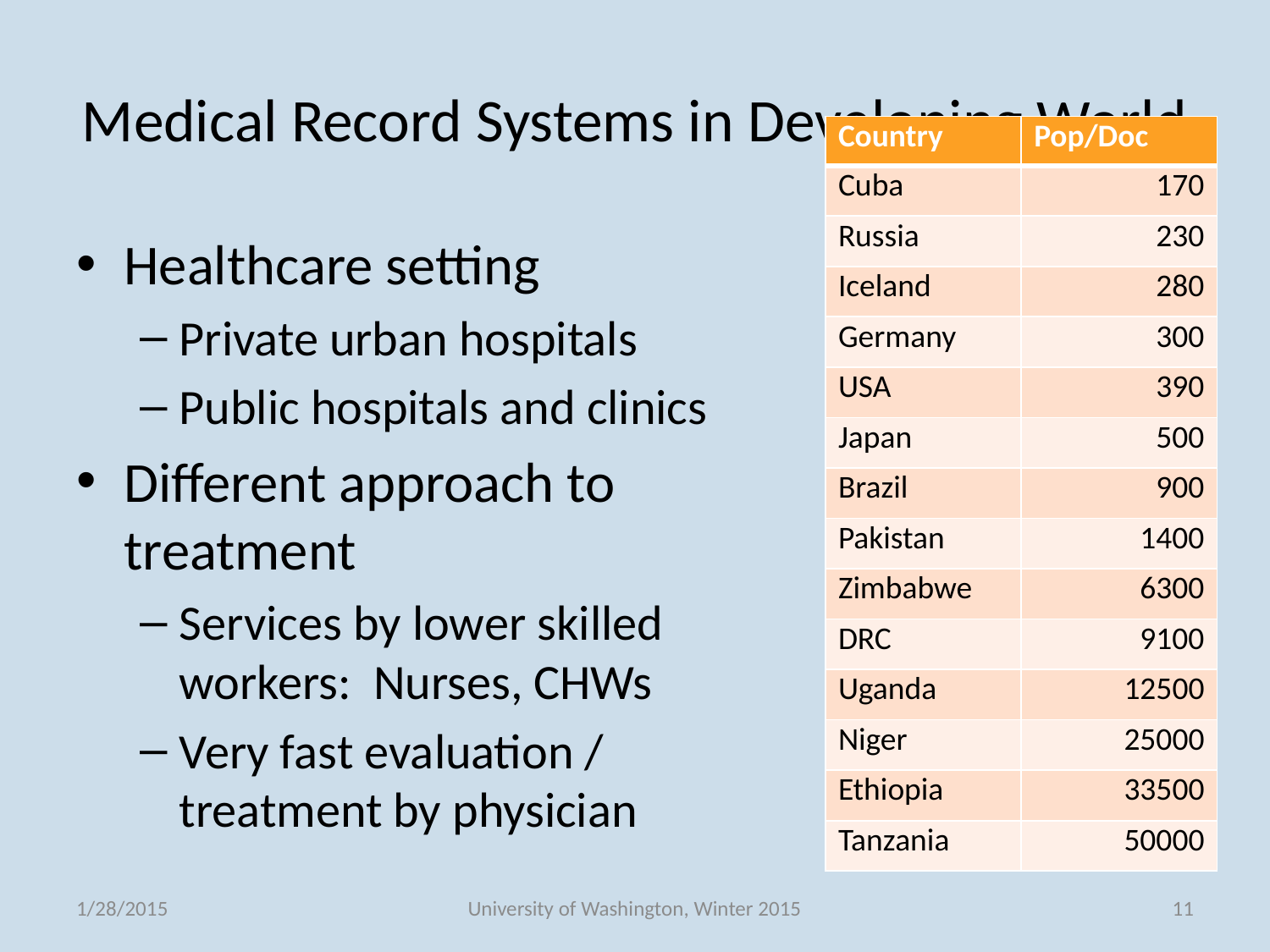

# Medical Record Systems in Developing World
| Country | Pop/Doc |
| --- | --- |
| Cuba | 170 |
| Russia | 230 |
| Iceland | 280 |
| Germany | 300 |
| USA | 390 |
| Japan | 500 |
| Brazil | 900 |
| Pakistan | 1400 |
| Zimbabwe | 6300 |
| DRC | 9100 |
| Uganda | 12500 |
| Niger | 25000 |
| Ethiopia | 33500 |
| Tanzania | 50000 |
Healthcare setting
Private urban hospitals
Public hospitals and clinics
Different approach to treatment
Services by lower skilled workers:  Nurses, CHWs
Very fast evaluation / treatment by physician
1/28/2015
University of Washington, Winter 2015
11